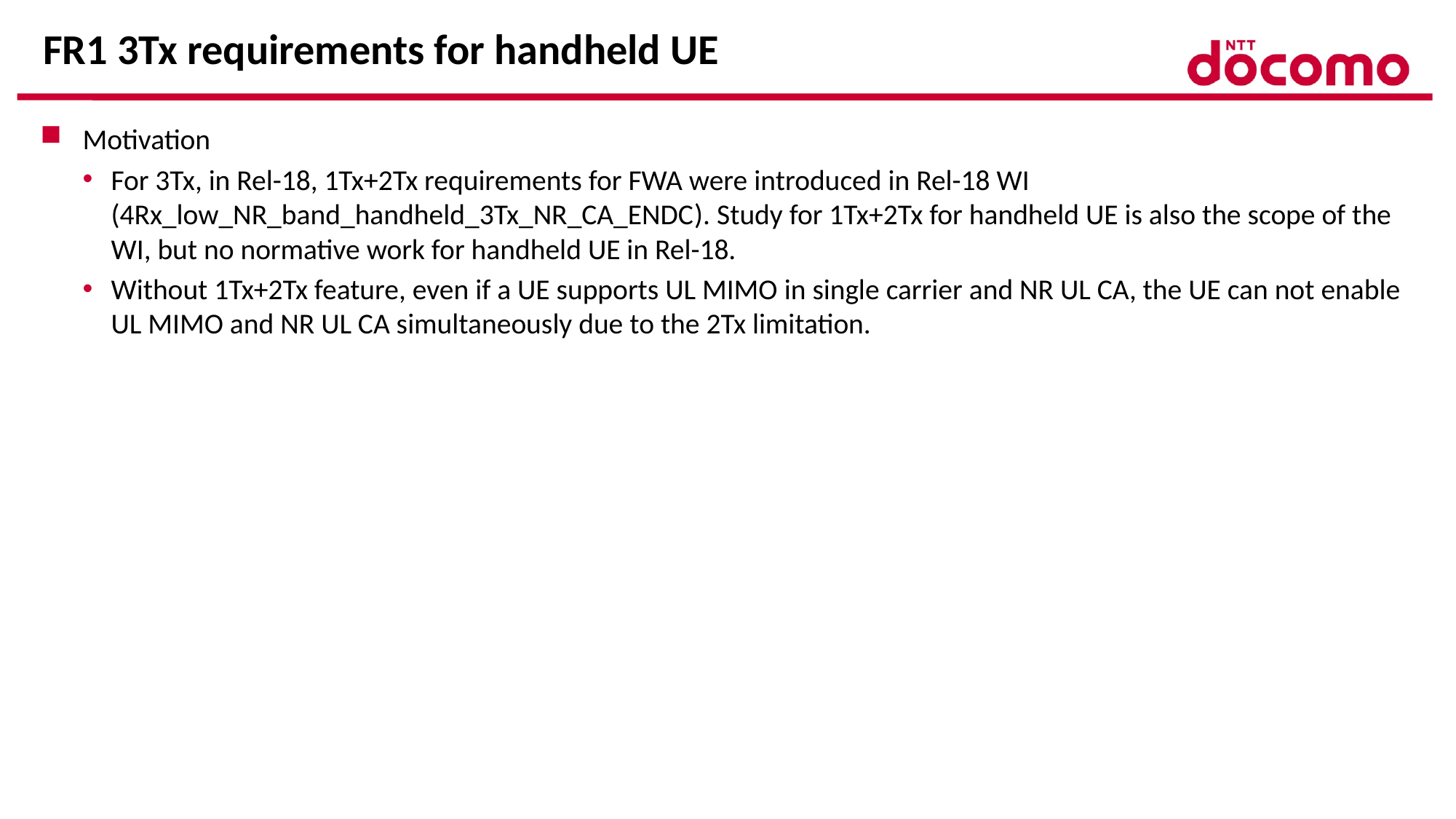

# FR1 3Tx requirements for handheld UE
Motivation
For 3Tx, in Rel-18, 1Tx+2Tx requirements for FWA were introduced in Rel-18 WI (4Rx_low_NR_band_handheld_3Tx_NR_CA_ENDC). Study for 1Tx+2Tx for handheld UE is also the scope of the WI, but no normative work for handheld UE in Rel-18.
Without 1Tx+2Tx feature, even if a UE supports UL MIMO in single carrier and NR UL CA, the UE can not enable UL MIMO and NR UL CA simultaneously due to the 2Tx limitation.